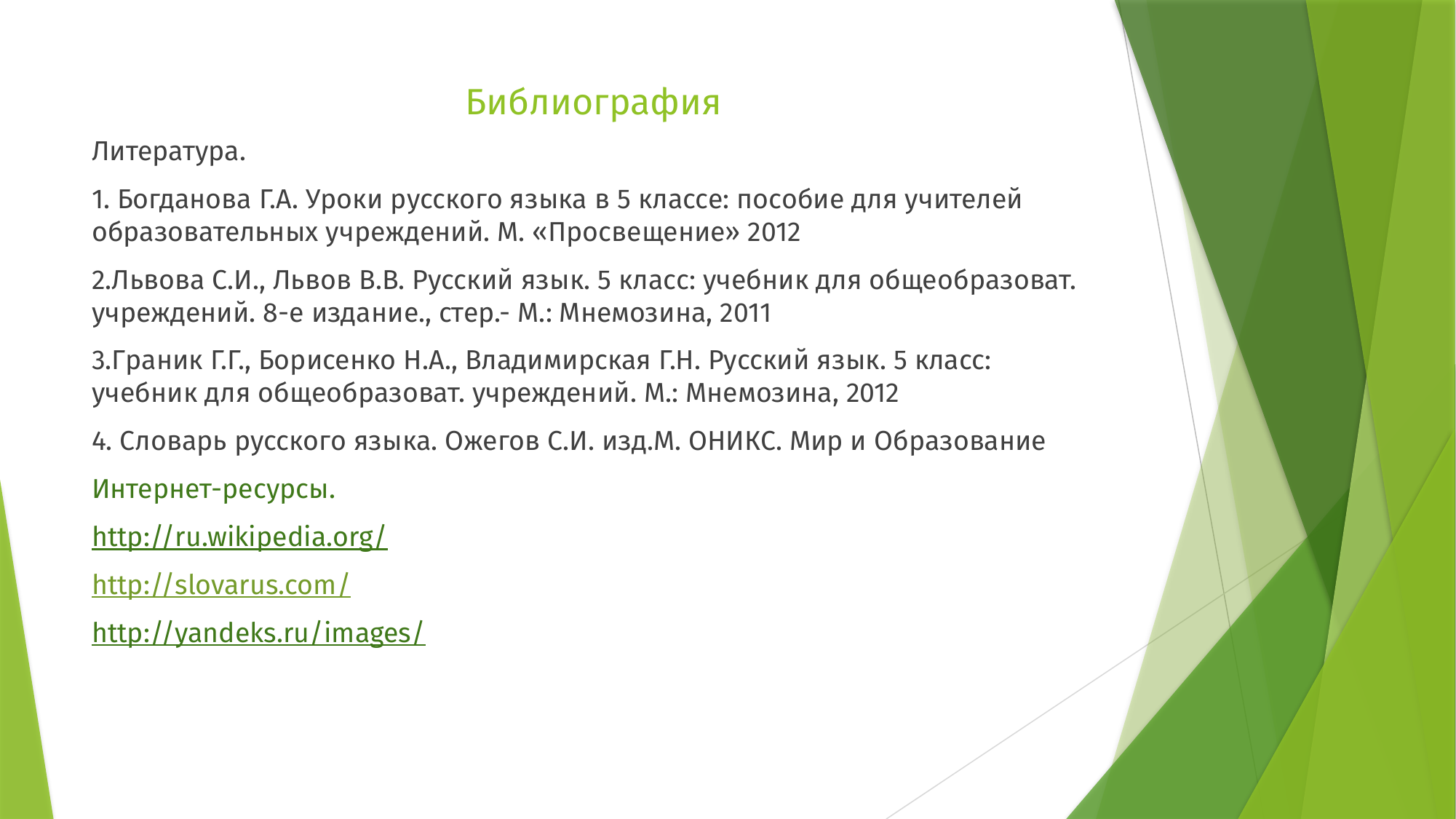

# Библиография
Литература.
1. Богданова Г.А. Уроки русского языка в 5 классе: пособие для учителей образовательных учреждений. М. «Просвещение» 2012
2.Львова С.И., Львов В.В. Русский язык. 5 класс: учебник для общеобразоват. учреждений. 8-е издание., стер.- М.: Мнемозина, 2011
3.Граник Г.Г., Борисенко Н.А., Владимирская Г.Н. Русский язык. 5 класс: учебник для общеобразоват. учреждений. М.: Мнемозина, 2012
4. Словарь русского языка. Ожегов С.И. изд.М. ОНИКС. Мир и Образование
Интернет-ресурсы.
http://ru.wikipedia.org/
http://slovarus.com/
http://yandeks.ru/images/